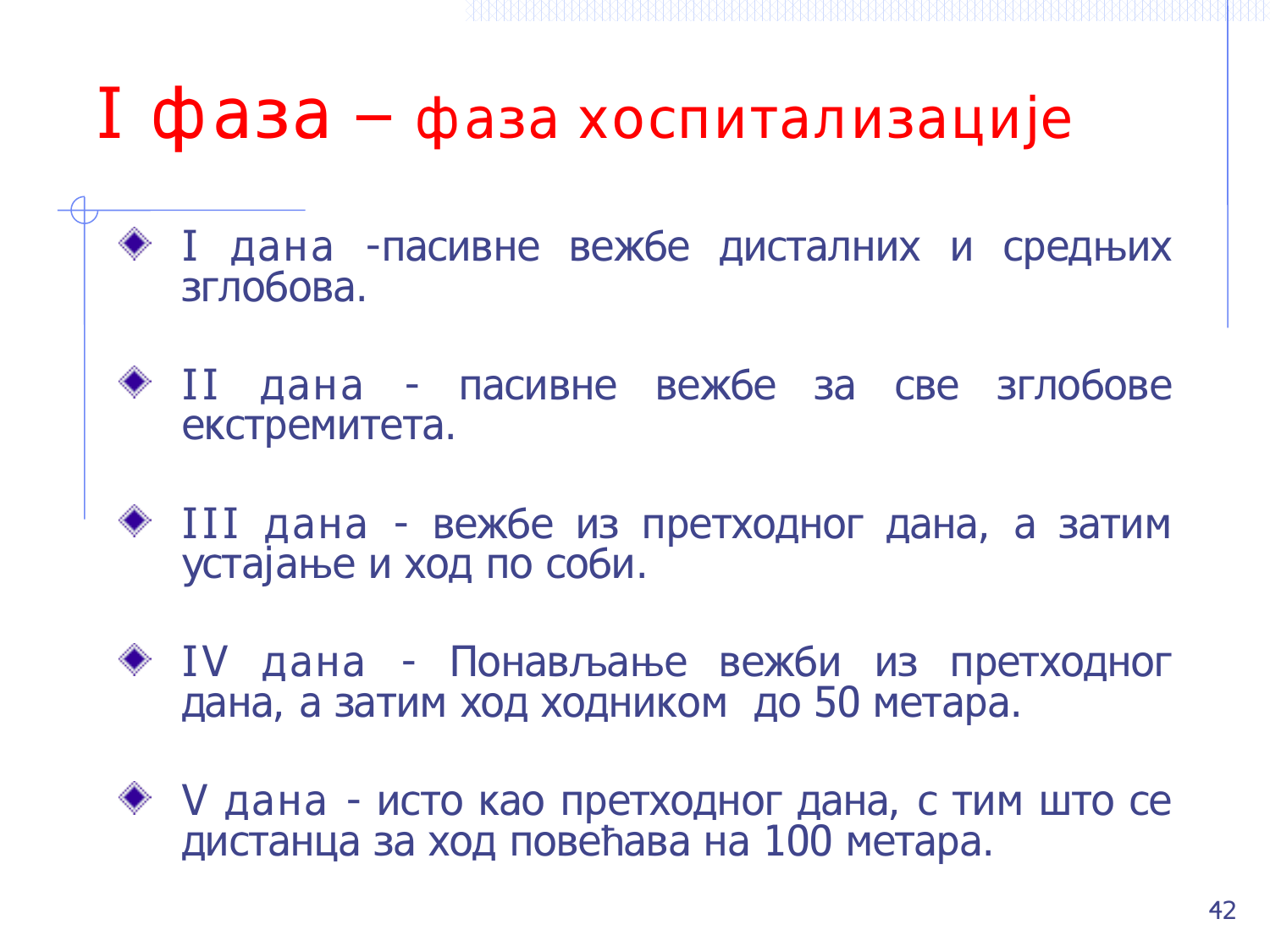

# I фаза – фаза хоспитализације
I дана -пасивне вежбе дисталних и средњих зглобова.

II дана - пасивне вежбе за све зглобове екстремитета.

III дана - вежбе из претходног дана, а затим устајање и ход по соби.

IV дана - Понављање вежби из претходног дана, а затим ход ходником  до 50 метара.

V дана - исто као претходног дана, с тим што се дистанца за ход повећава на 100 метара.

42